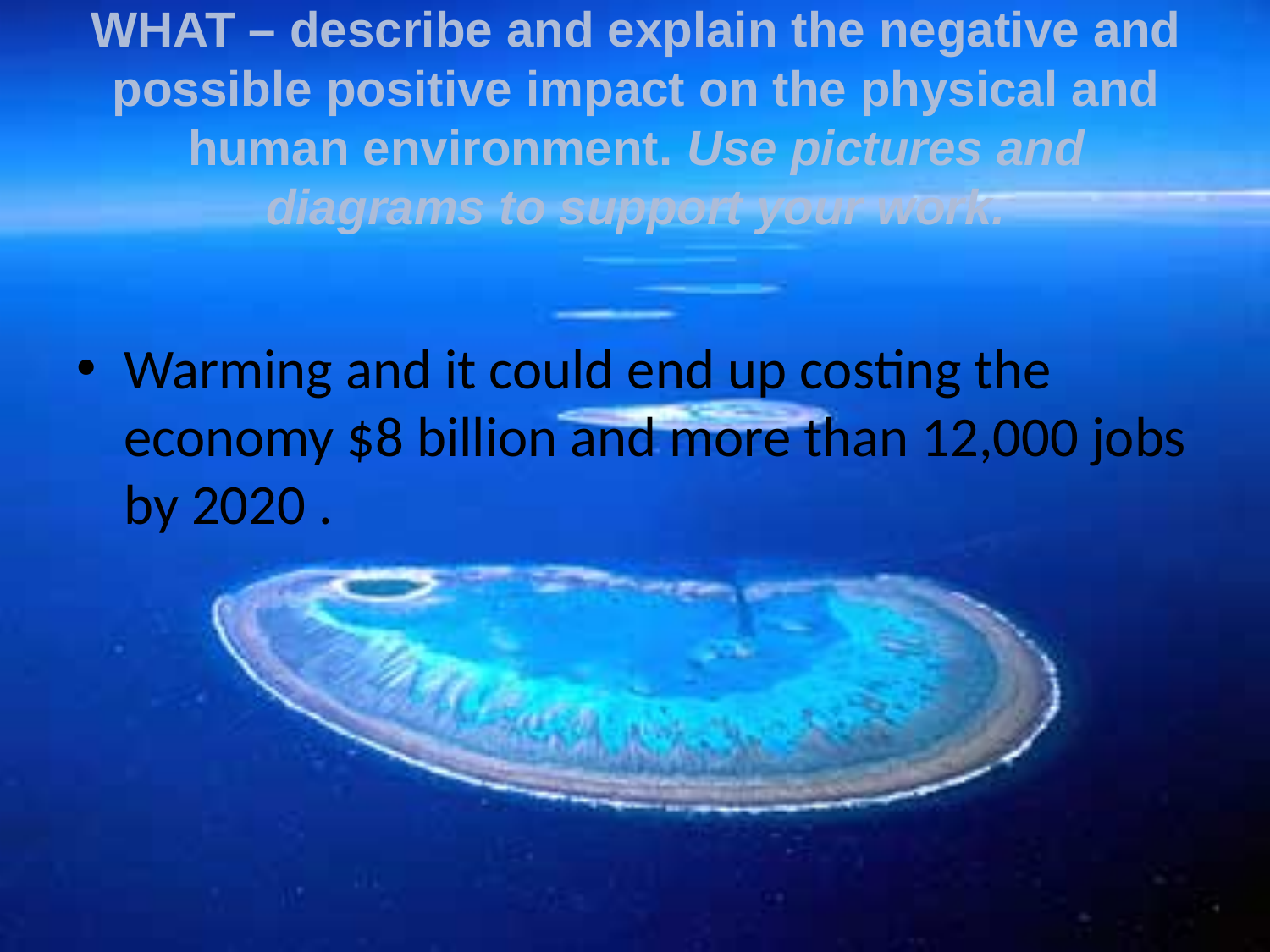

# WHAT – describe and explain the negative and possible positive impact on the physical and human environment. Use pictures and diagrams to support your work.
Warming and it could end up costing the economy $8 billion and more than 12,000 jobs by 2020 .